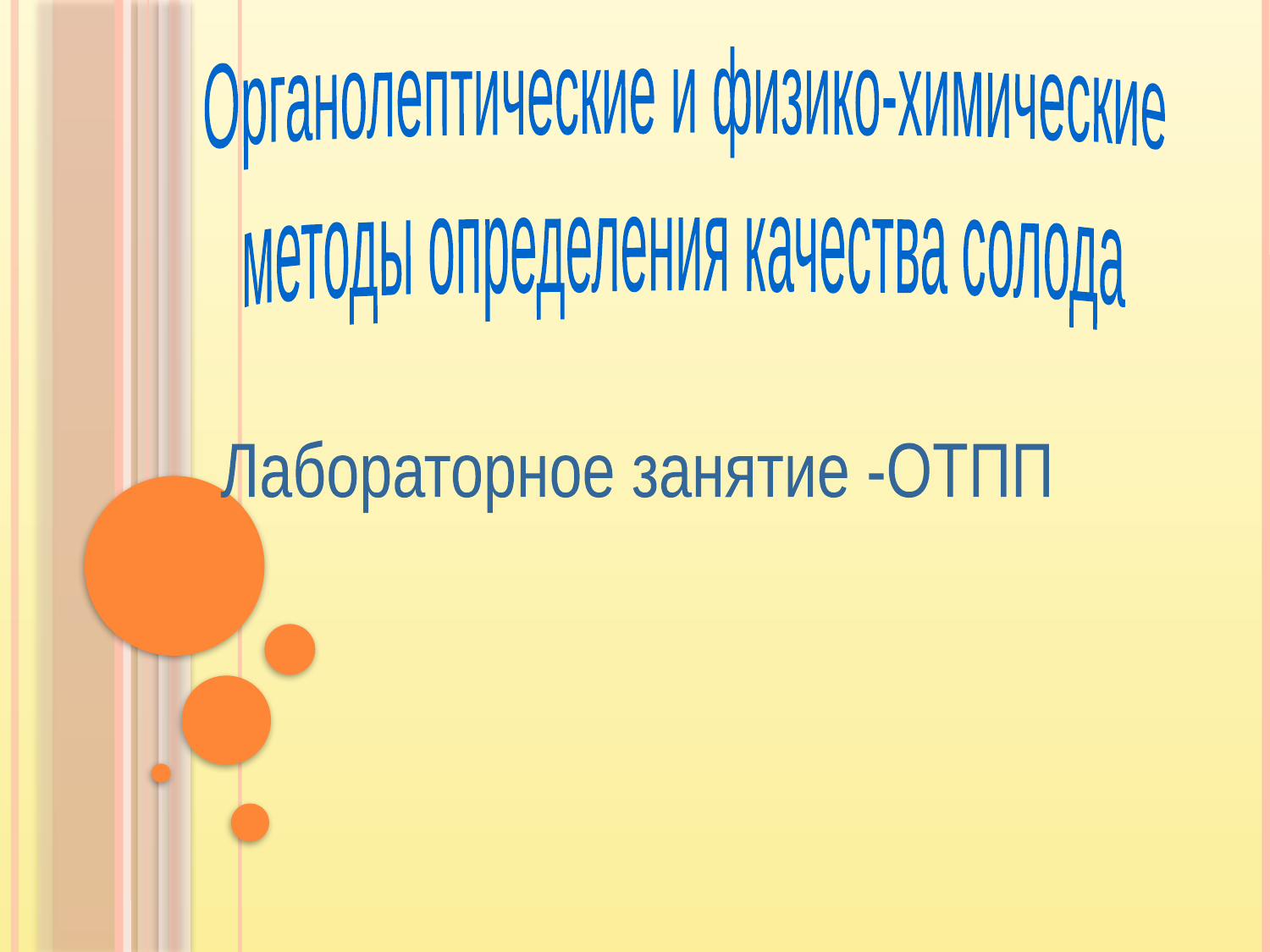

Органолептические и физико-химические
 методы определения качества солода
 Лабораторное занятие -ОТПП